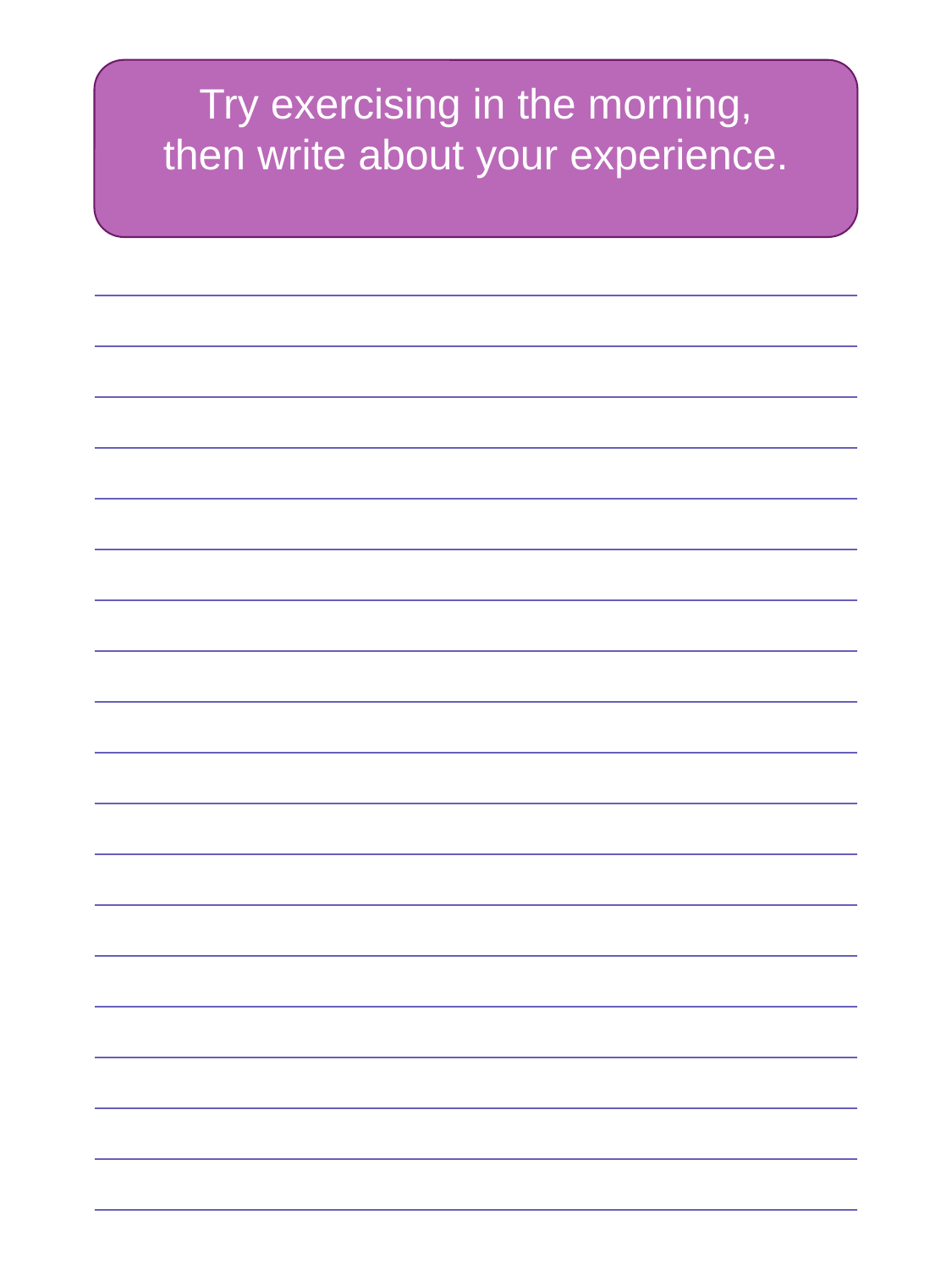

Try exercising in the morning, then write about your experience.
|  |
| --- |
|  |
|  |
|  |
|  |
|  |
|  |
|  |
|  |
|  |
|  |
|  |
|  |
|  |
|  |
|  |
|  |
|  |